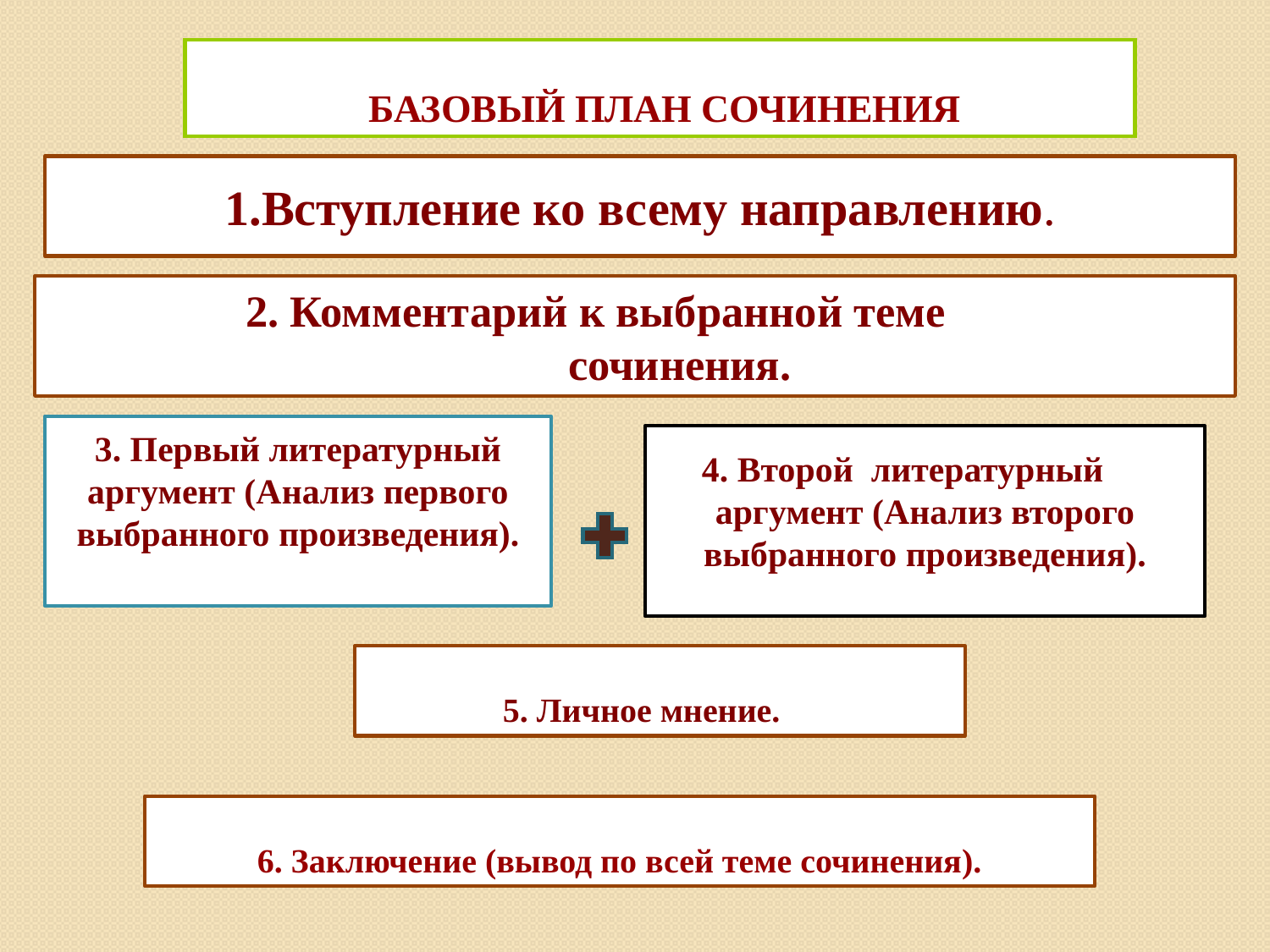

Базовый план сочинения
1.Вступление ко всему направлению.
2. Комментарий к выбранной теме
        сочинения.

3. Первый литературный аргумент (Анализ первого выбранного произведения).

     4. Второй  литературный
аргумент (Анализ второго выбранного произведения).

                5. Личное мнение.

6. Заключение (вывод по всей теме сочинения).